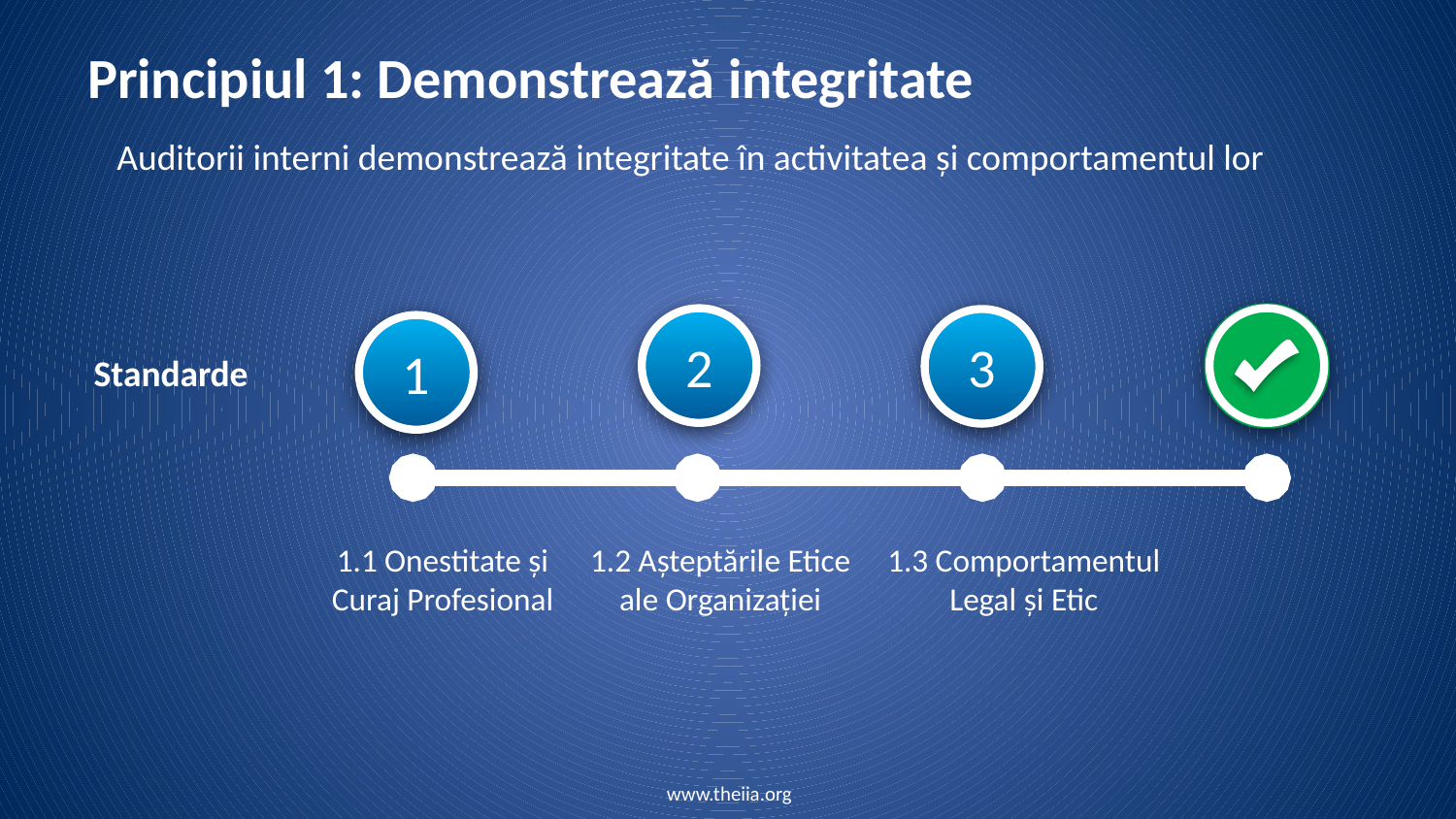

# Principiul 1: Demonstrează integritate
Auditorii interni demonstrează integritate în activitatea și comportamentul lor
2

3
1

Standarde
1.1 Onestitate și Curaj Profesional
1.2 Așteptările Etice ale Organizației
1.3 Comportamentul Legal și Etic
www.theiia.org